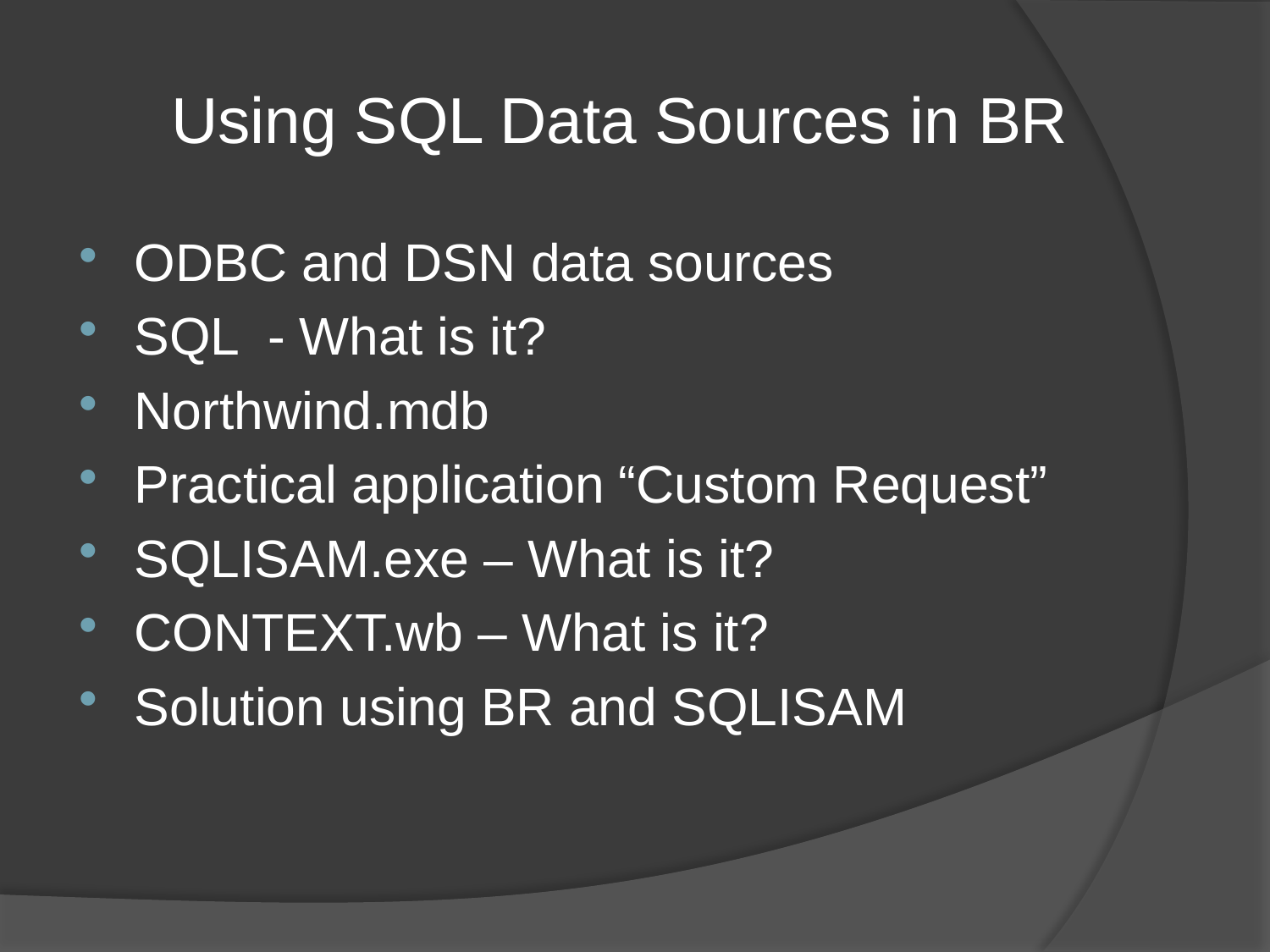

# Using SQL Data Sources in BR
ODBC and DSN data sources
SQL  - What is it?
Northwind.mdb
Practical application “Custom Request”
SQLISAM.exe – What is it?
CONTEXT.wb – What is it?
Solution using BR and SQLISAM